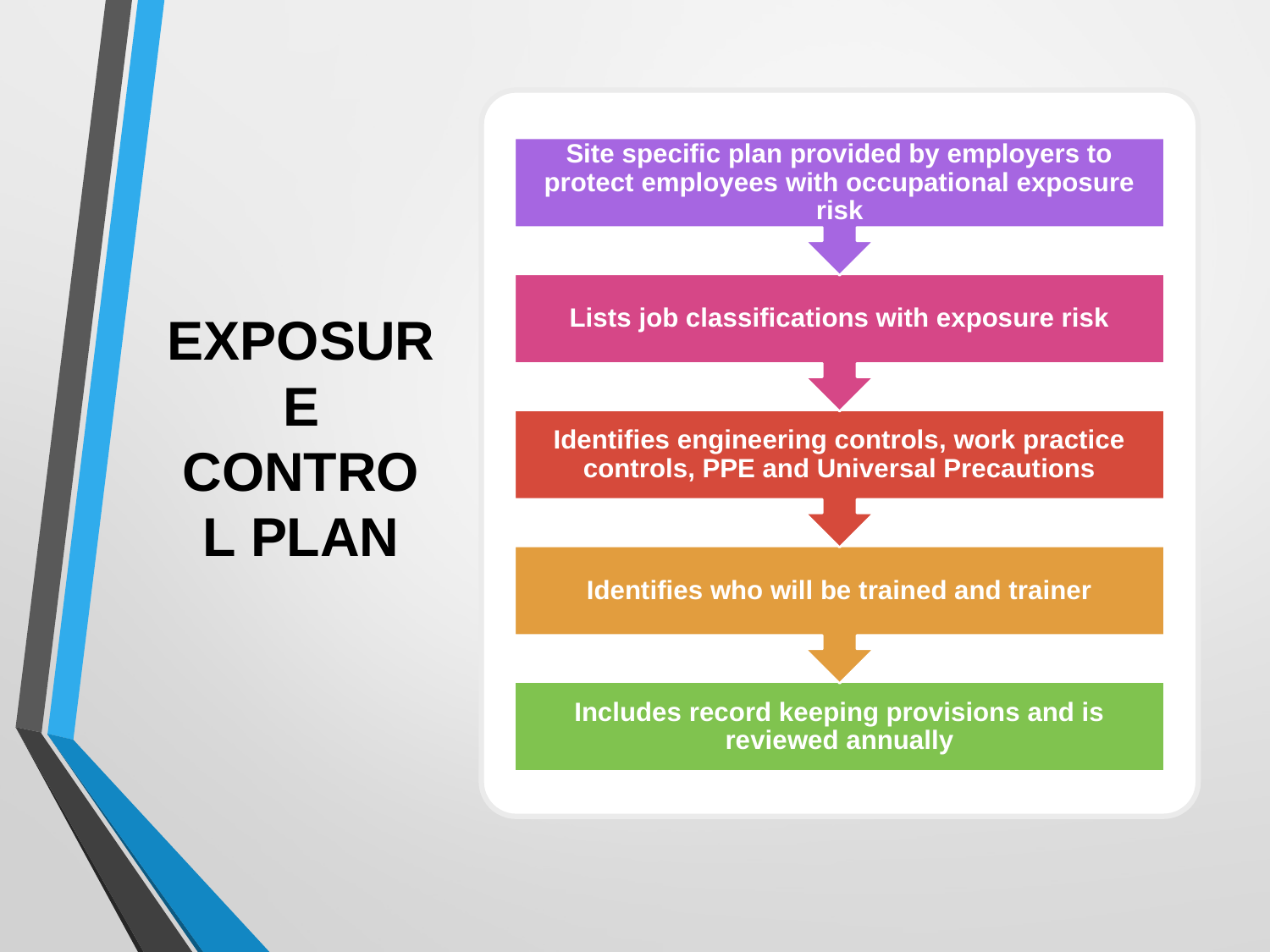

Includes record keeping provisions and is reviewed annually
Identifies who will be trained and trainer
Identifies engineering controls, work practice controls, PPE and Universal Precautions
Lists job classifications with exposure risk
Site specific plan provided by employers to protect employees with occupational exposure risk
# EXPOSURE CONTROL PLAN